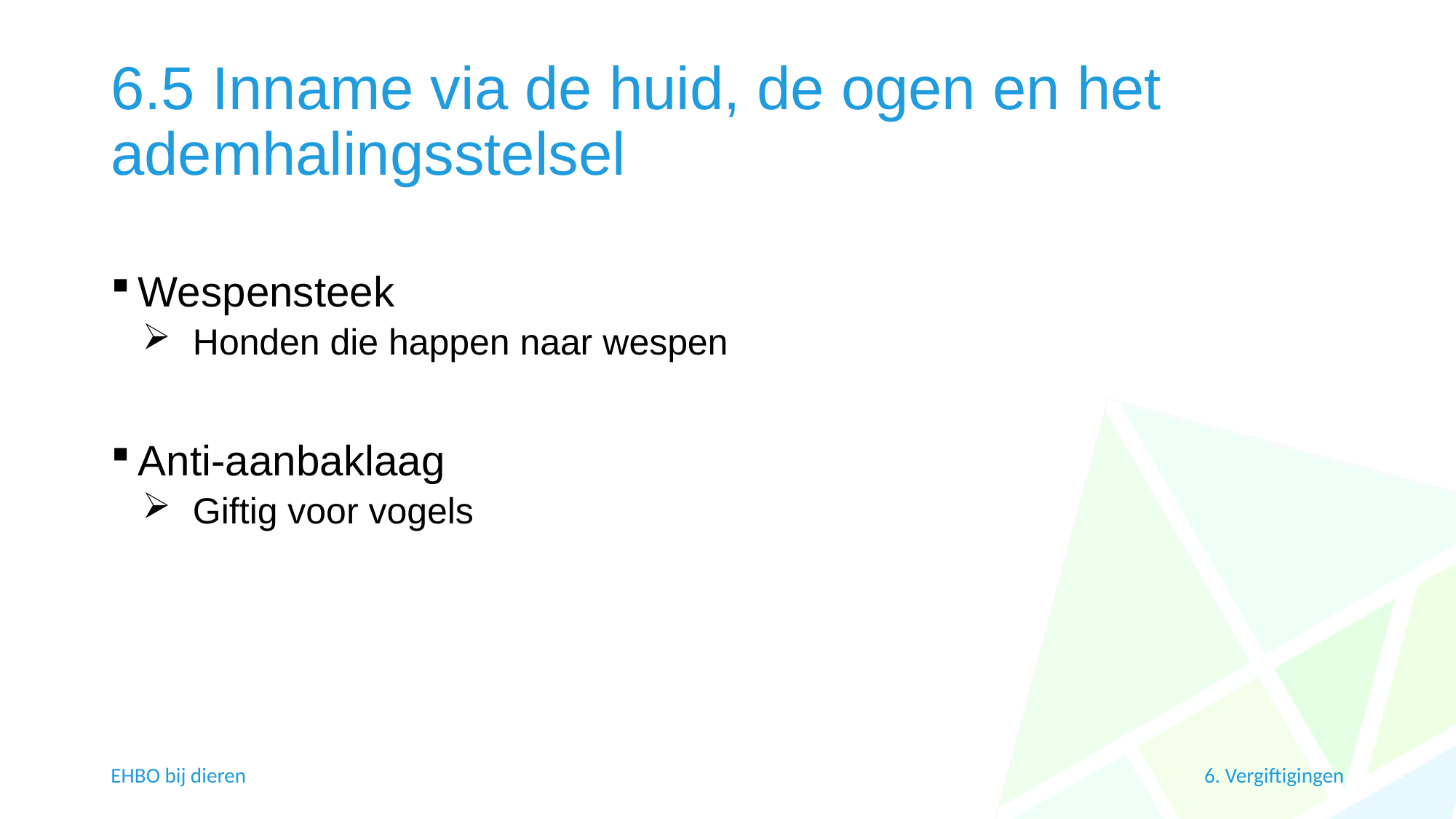

# 6.5 Inname via de huid, de ogen en het ademhalingsstelsel
Wespensteek
Honden die happen naar wespen

Anti-aanbaklaag
Giftig voor vogels
EHBO bij dieren
6. Vergiftigingen